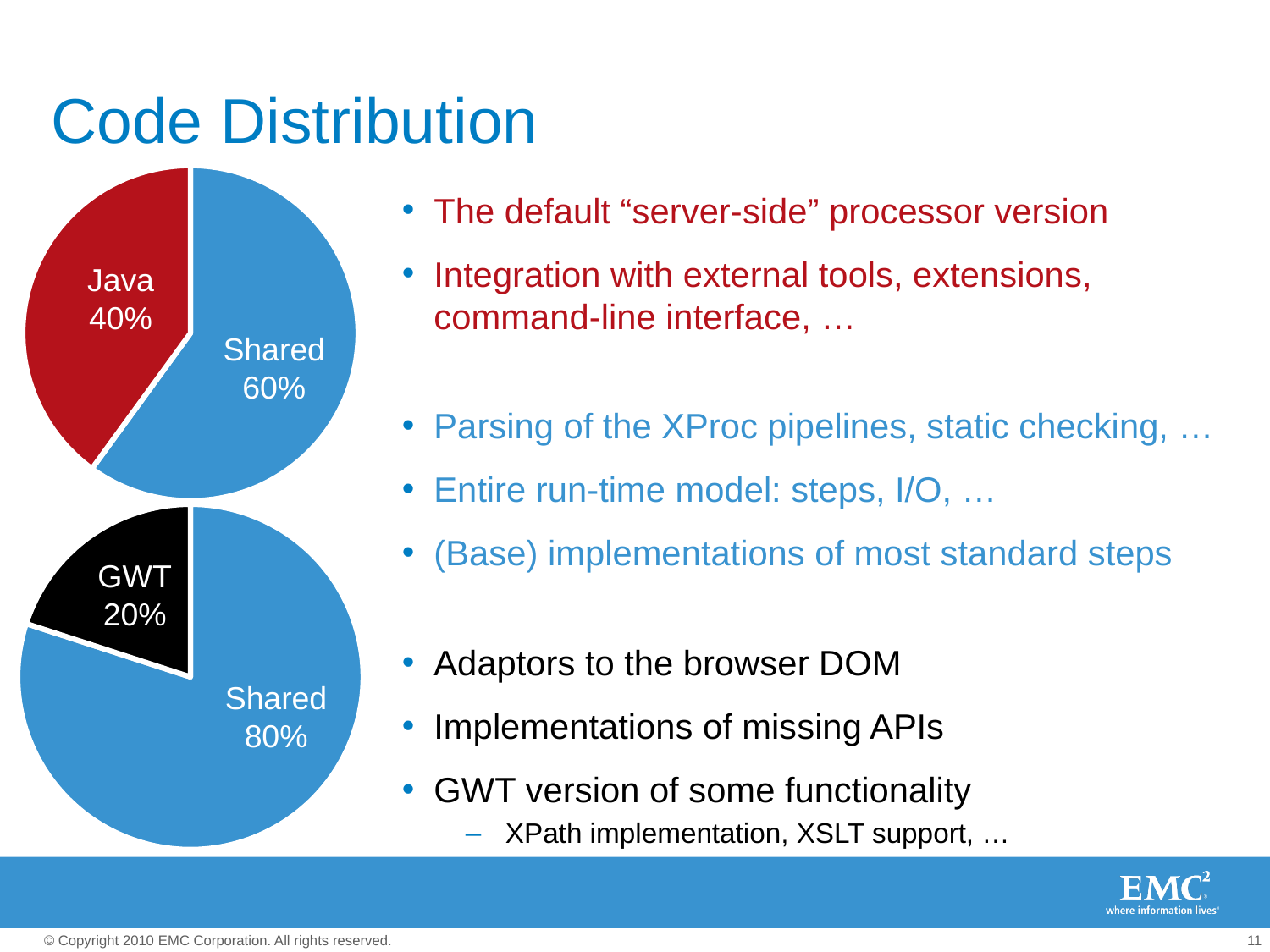

# Code Distribution

### Chart

| Category | Sales | Sales |
|---|---|---|
| Shared | 60.0 | 60.0 |
| Java | 40.0 | 40.0 |
The default “server-side” processor version
Integration with external tools, extensions, command-line interface, …

Parsing of the XProc pipelines, static checking, …
Entire run-time model: steps, I/O, …
(Base) implementations of most standard steps

Adaptors to the browser DOM
Implementations of missing APIs
GWT version of some functionality
XPath implementation, XSLT support, …
Java
40%
Shared
60%

### Chart

| Category | Sales | Sales |
|---|---|---|
| Shared | 80.0 | 80.0 |
| GWT | 20.0 | 20.0 |
GWT
20%
Shared
80%